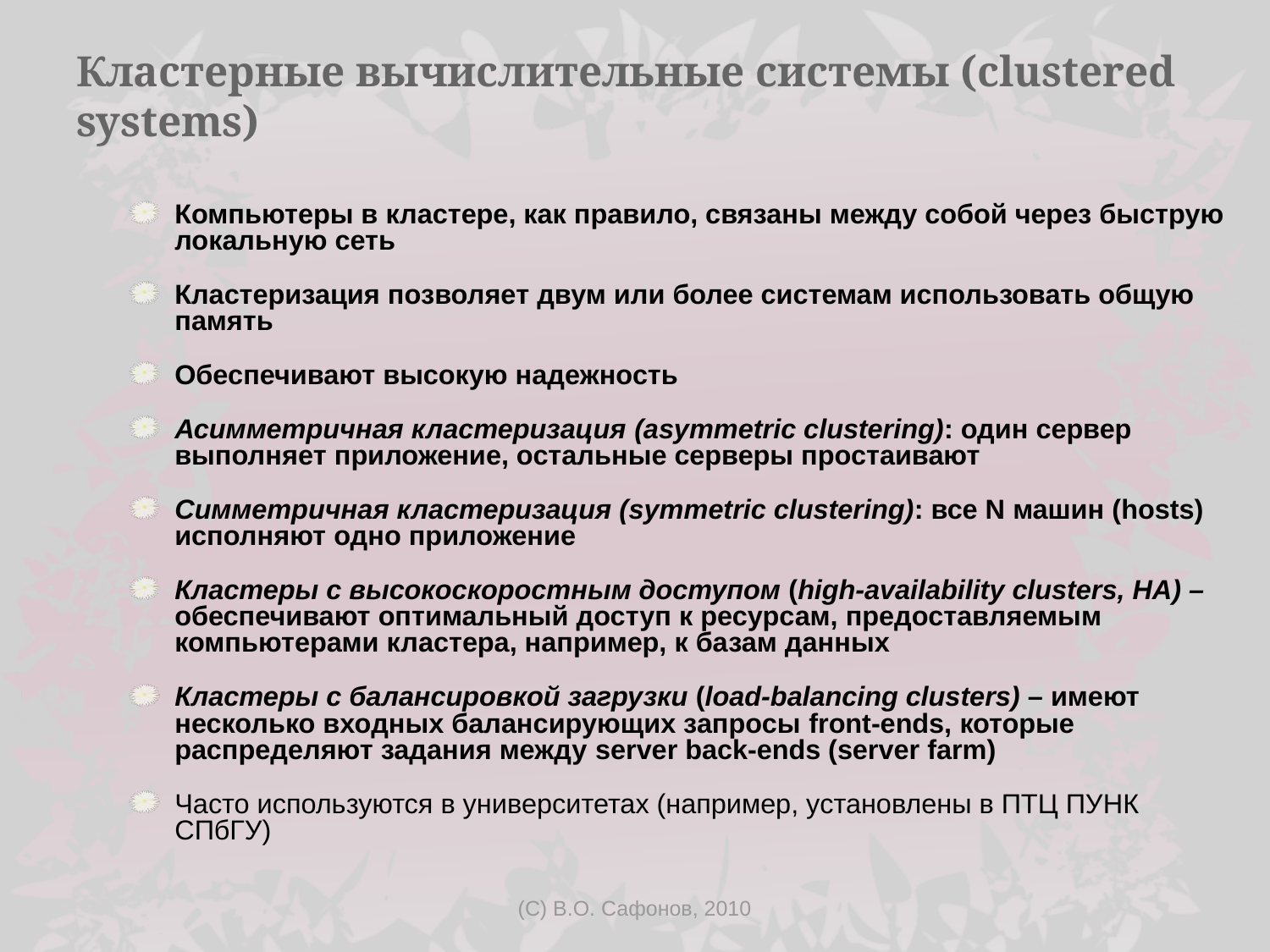

# Кластерные вычислительные системы (clustered systems)
Компьютеры в кластере, как правило, связаны между собой через быструю локальную сеть
Кластеризация позволяет двум или более системам использовать общую память
Обеспечивают высокую надежность
Асимметричная кластеризация (asymmetric clustering): один сервер выполняет приложение, остальные серверы простаивают
Симметричная кластеризация (symmetric clustering): все N машин (hosts) исполняют одно приложение
Кластеры с высокоскоростным доступом (high-availability clusters, HA) – обеспечивают оптимальный доступ к ресурсам, предоставляемым компьютерами кластера, например, к базам данных
Кластеры с балансировкой загрузки (load-balancing clusters) – имеют несколько входных балансирующих запросы front-ends, которые распределяют задания между server back-ends (server farm)
Часто используются в университетах (например, установлены в ПТЦ ПУНК СПбГУ)
(C) В.О. Сафонов, 2010